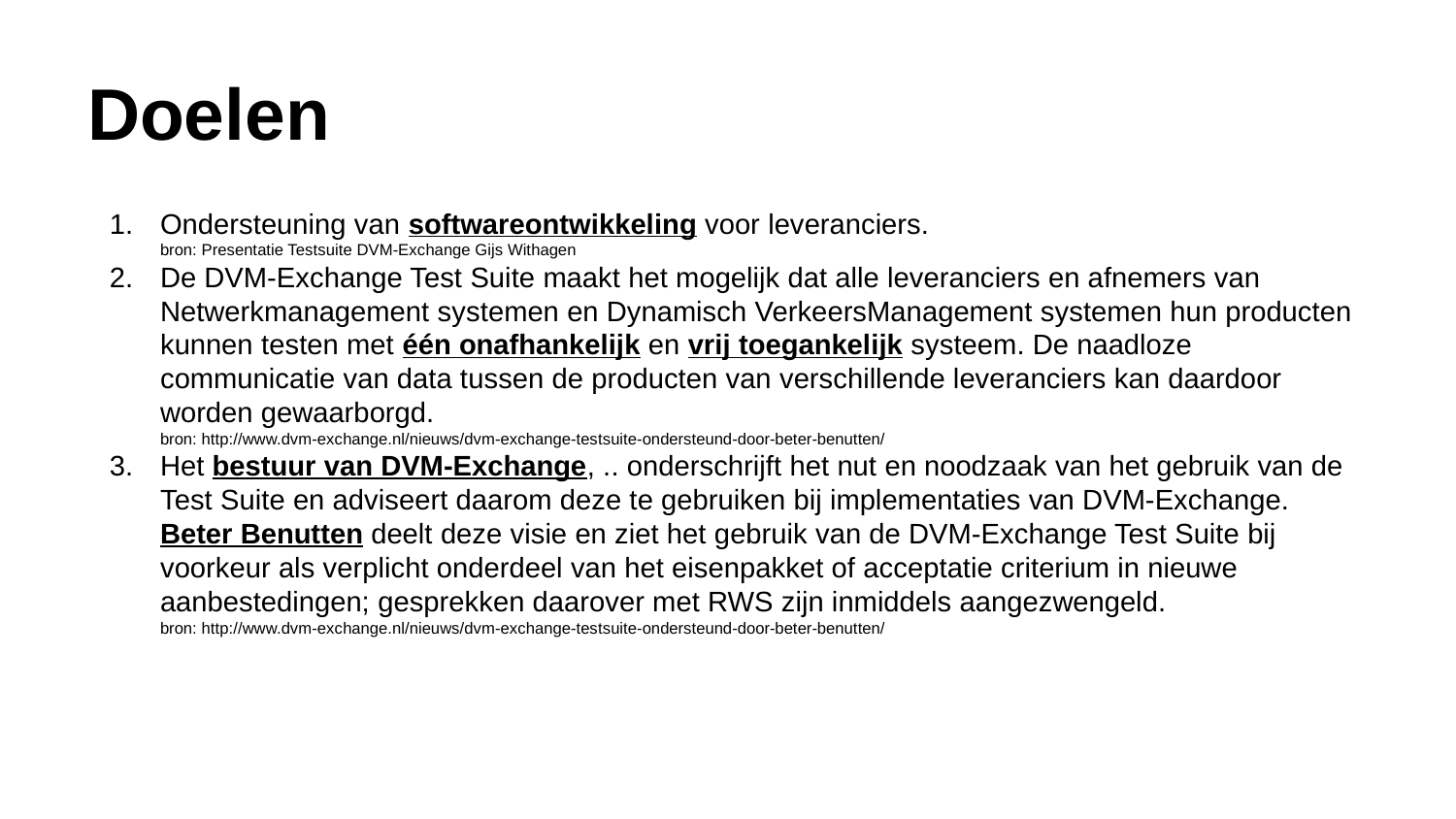

# Doelen
Ondersteuning van softwareontwikkeling voor leveranciers.
bron: Presentatie Testsuite DVM-Exchange Gijs Withagen
De DVM-Exchange Test Suite maakt het mogelijk dat alle leveranciers en afnemers van Netwerkmanagement systemen en Dynamisch VerkeersManagement systemen hun producten kunnen testen met één onafhankelijk en vrij toegankelijk systeem. De naadloze communicatie van data tussen de producten van verschillende leveranciers kan daardoor worden gewaarborgd.
bron: http://www.dvm-exchange.nl/nieuws/dvm-exchange-testsuite-ondersteund-door-beter-benutten/
Het bestuur van DVM-Exchange, .. onderschrijft het nut en noodzaak van het gebruik van de Test Suite en adviseert daarom deze te gebruiken bij implementaties van DVM-Exchange. Beter Benutten deelt deze visie en ziet het gebruik van de DVM-Exchange Test Suite bij voorkeur als verplicht onderdeel van het eisenpakket of acceptatie criterium in nieuwe aanbestedingen; gesprekken daarover met RWS zijn inmiddels aangezwengeld.
bron: http://www.dvm-exchange.nl/nieuws/dvm-exchange-testsuite-ondersteund-door-beter-benutten/